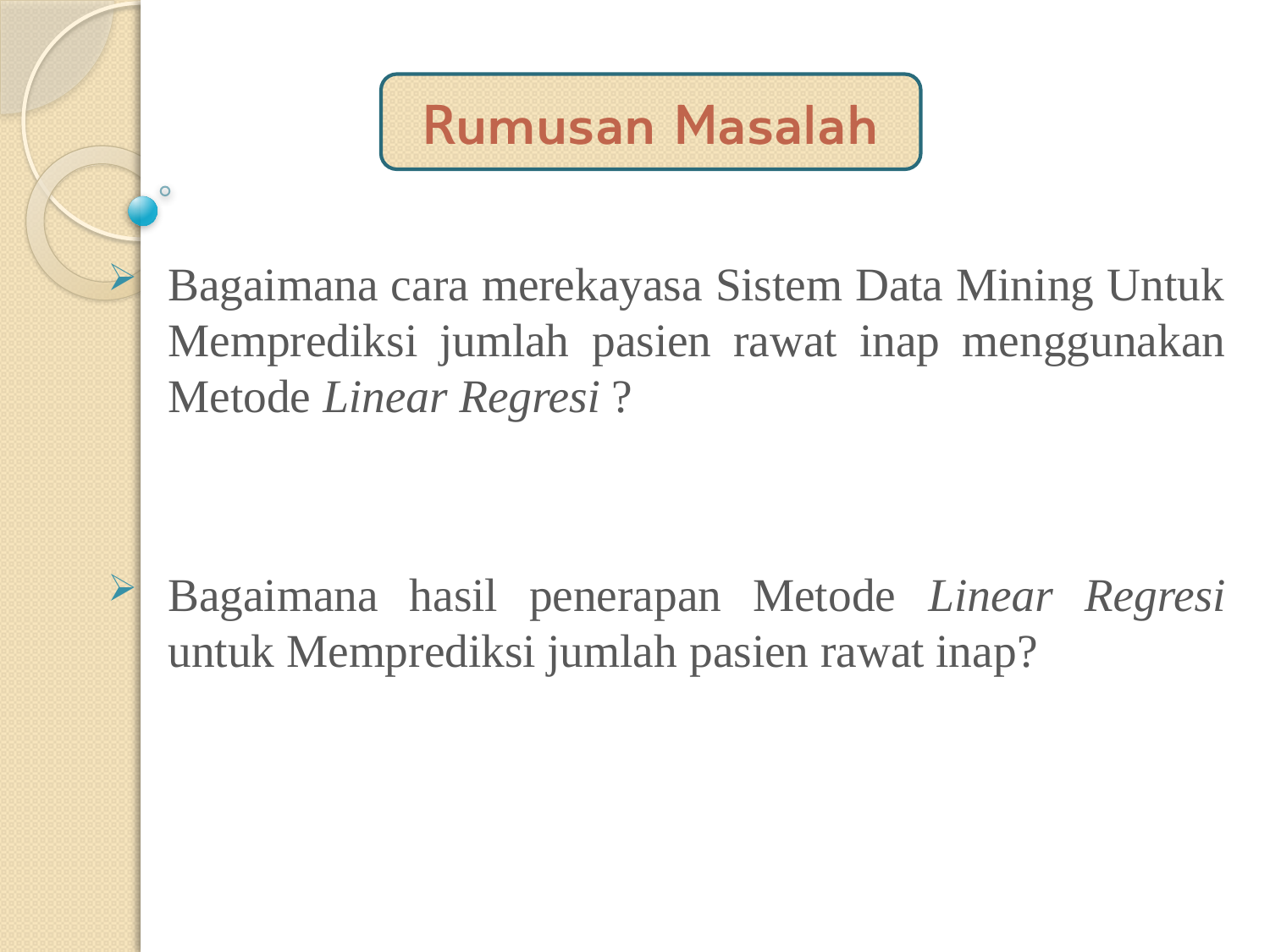

Rumusan Masalah
Bagaimana cara merekayasa Sistem Data Mining Untuk Memprediksi jumlah pasien rawat inap menggunakan Metode Linear Regresi ?

Bagaimana hasil penerapan Metode Linear Regresi untuk Memprediksi jumlah pasien rawat inap?